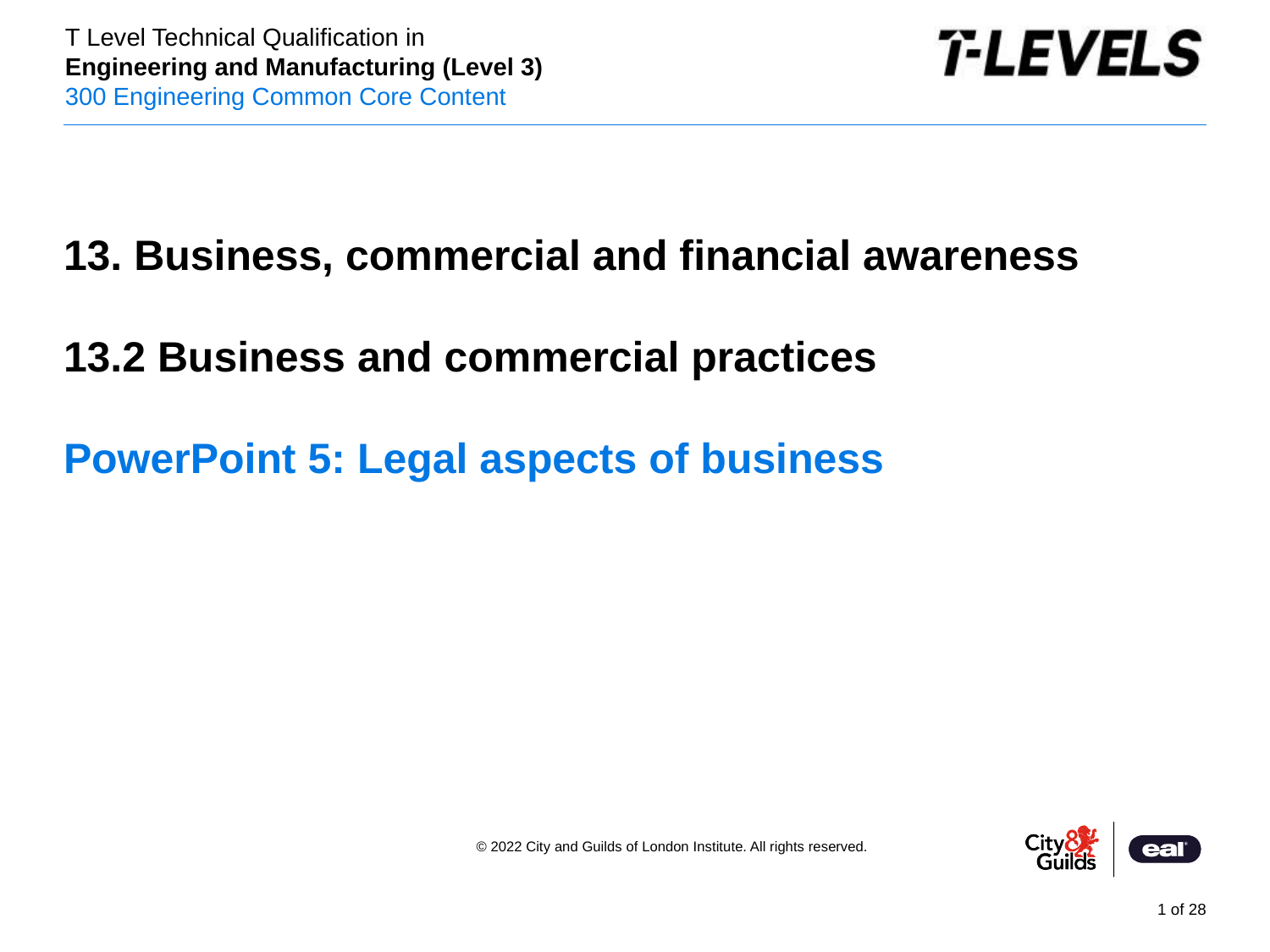

13. Business, commercial and financial awareness

13.2 Business and commercial practices

PowerPoint 5: Legal aspects of business